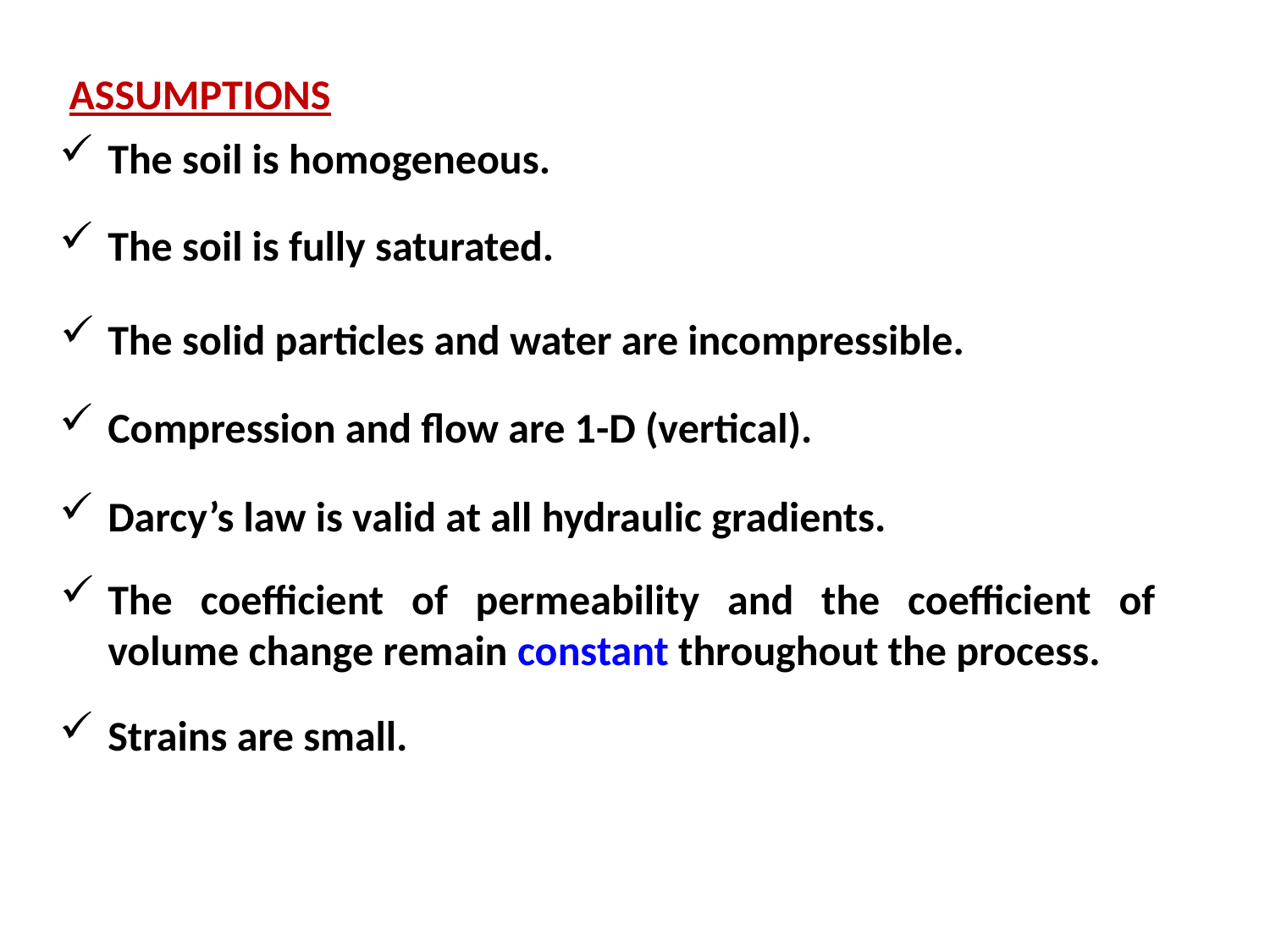

ASSUMPTIONS
The soil is homogeneous.
The soil is fully saturated.
The solid particles and water are incompressible.
Compression and flow are 1-D (vertical).
Darcy’s law is valid at all hydraulic gradients.
The coefficient of permeability and the coefficient of volume change remain constant throughout the process.
Strains are small.